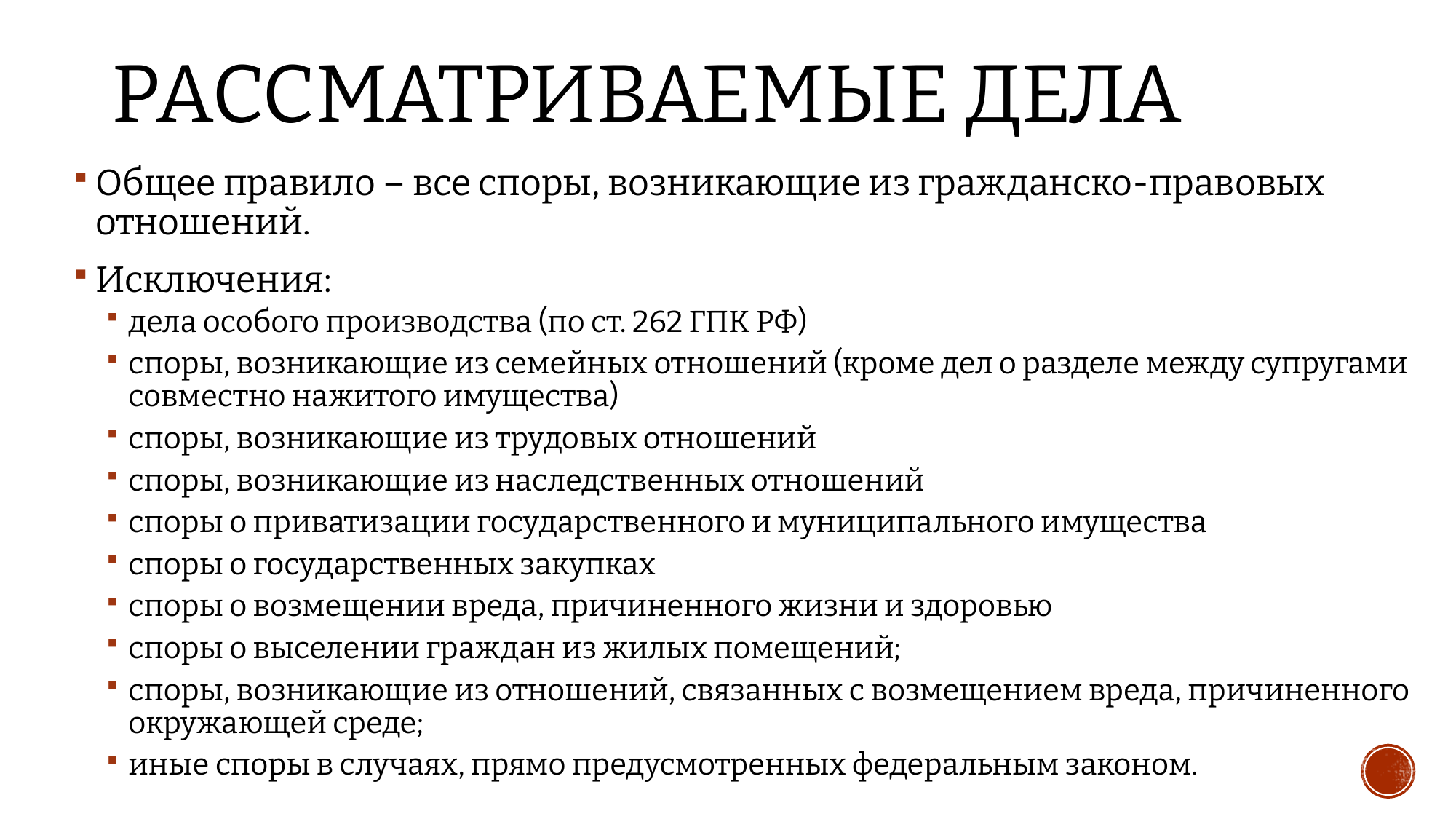

# РАССМАТРИВАЕМЫЕ ДЕЛА
Общее правило – все споры, возникающие из гражданско-правовых отношений.
Исключения:
дела особого производства (по ст. 262 ГПК РФ)
споры, возникающие из семейных отношений (кроме дел о разделе между супругами совместно нажитого имущества)
споры, возникающие из трудовых отношений
споры, возникающие из наследственных отношений
споры о приватизации государственного и муниципального имущества
споры о государственных закупках
споры о возмещении вреда, причиненного жизни и здоровью
споры о выселении граждан из жилых помещений;
споры, возникающие из отношений, связанных с возмещением вреда, причиненного окружающей среде;
иные споры в случаях, прямо предусмотренных федеральным законом.